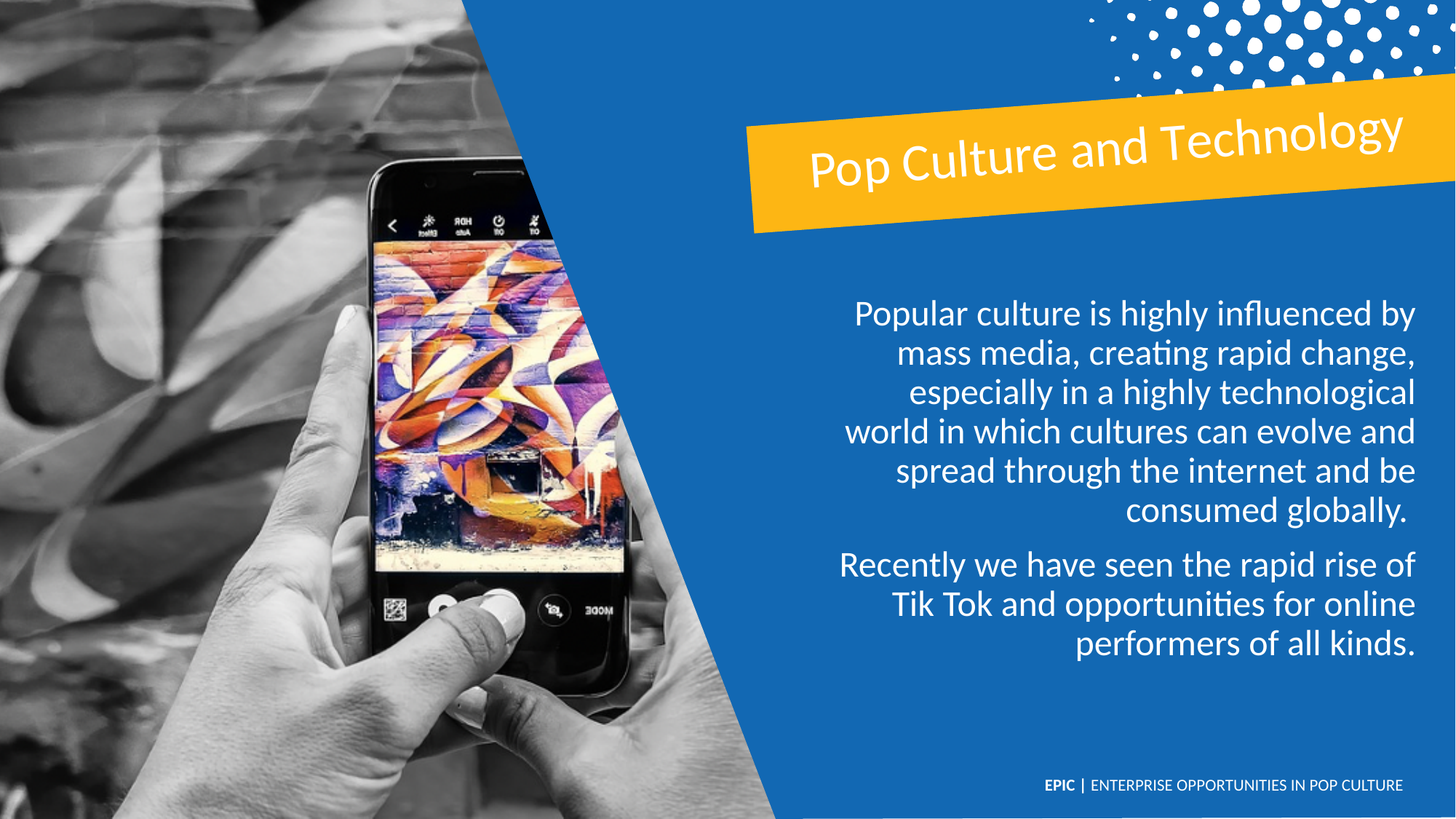

Pop Culture and Technology

Popular culture is highly influenced by mass media, creating rapid change, especially in a highly technological world in which cultures can evolve and spread through the internet and be consumed globally.
Recently we have seen the rapid rise of Tik Tok and opportunities for online performers of all kinds.